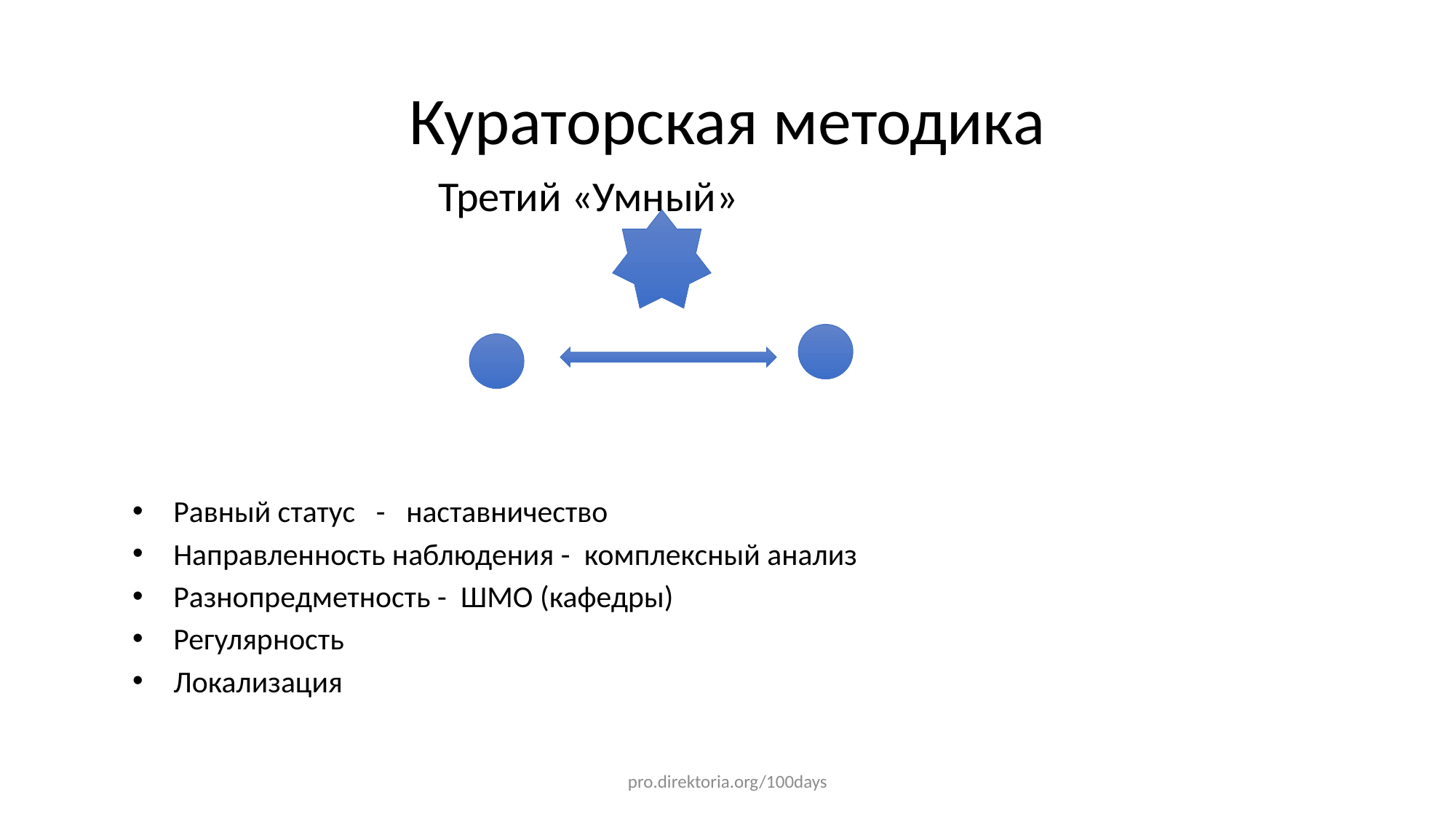

# Кураторская методика
Третий «Умный»

Равный статус   -   наставничество
Направленность наблюдения -  комплексный анализ
Разнопредметность -  ШМО (кафедры)
Регулярность
Локализация

pro.direktoria.org/100days